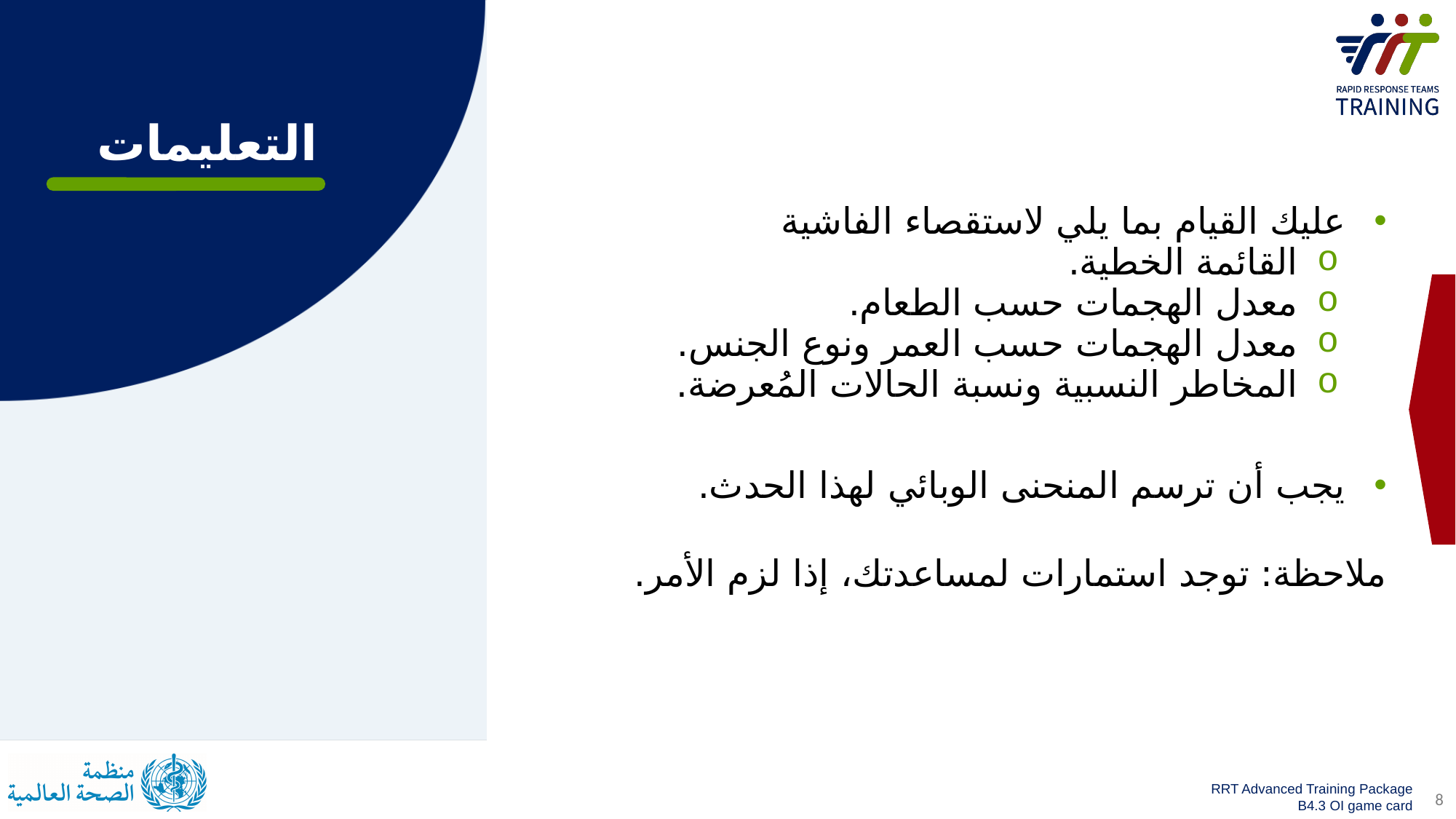

التعليمات
عليك القيام بما يلي لاستقصاء الفاشية
القائمة الخطية.
معدل الهجمات حسب الطعام.
معدل الهجمات حسب العمر ونوع الجنس.
المخاطر النسبية ونسبة الحالات المُعرضة.

يجب أن ترسم المنحنى الوبائي لهذا الحدث.

ملاحظة: توجد استمارات لمساعدتك، إذا لزم الأمر.